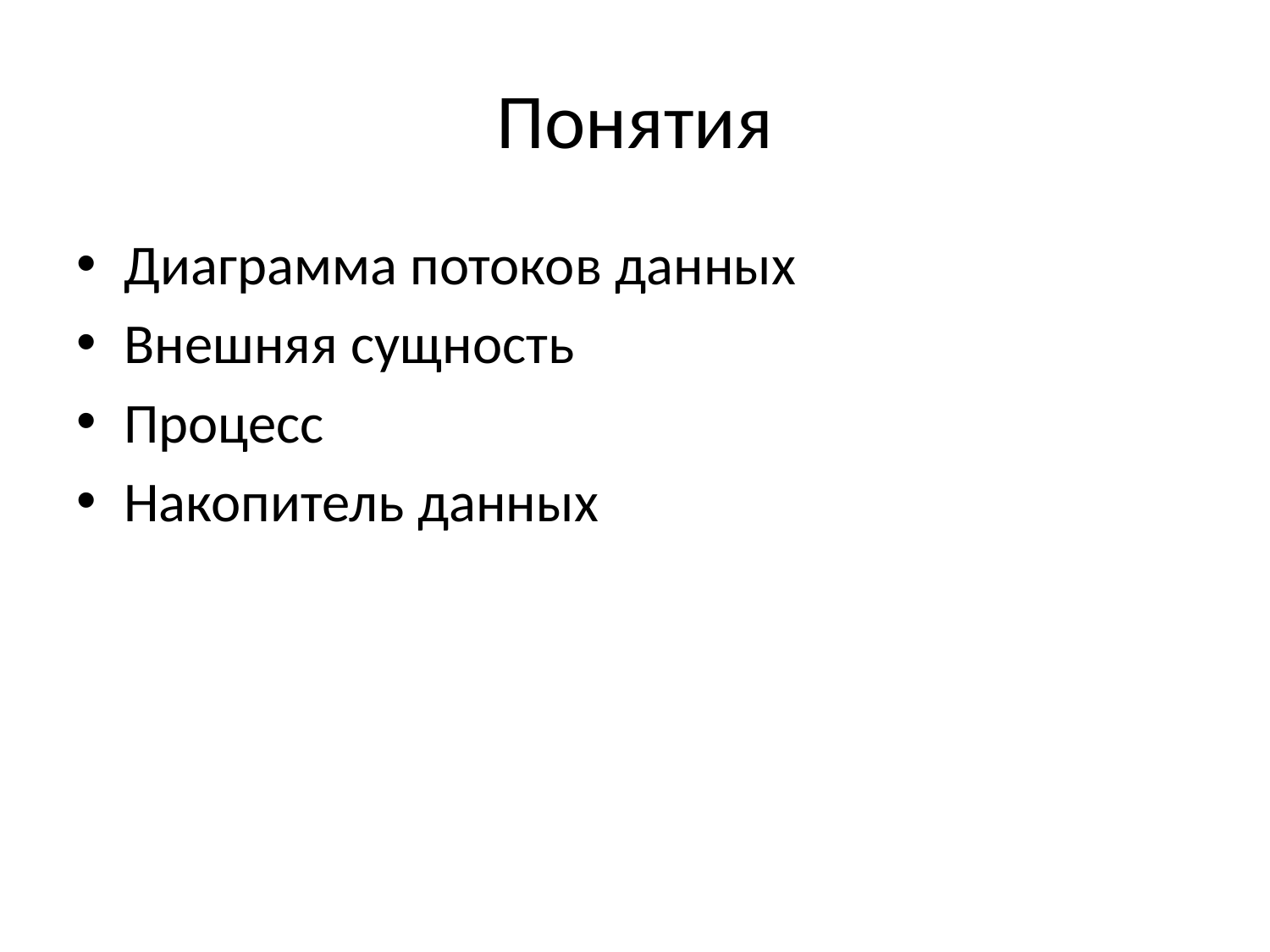

# Понятия
Диаграмма потоков данных
Внешняя сущность
Процесс
Накопитель данных